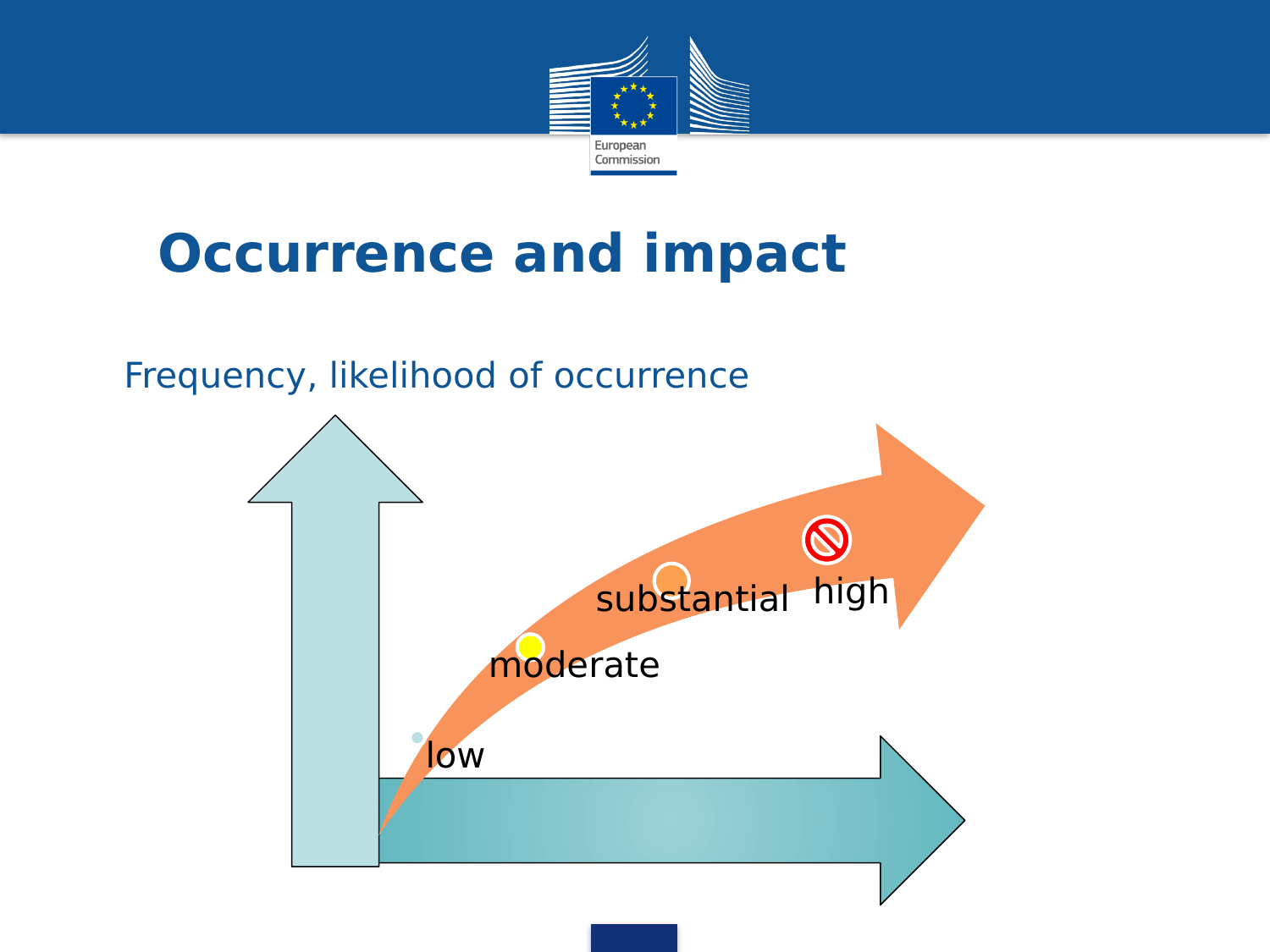

# Occurrence and impact
Frequency, likelihood of occurrence

Impact

low
moderate
substantial

high